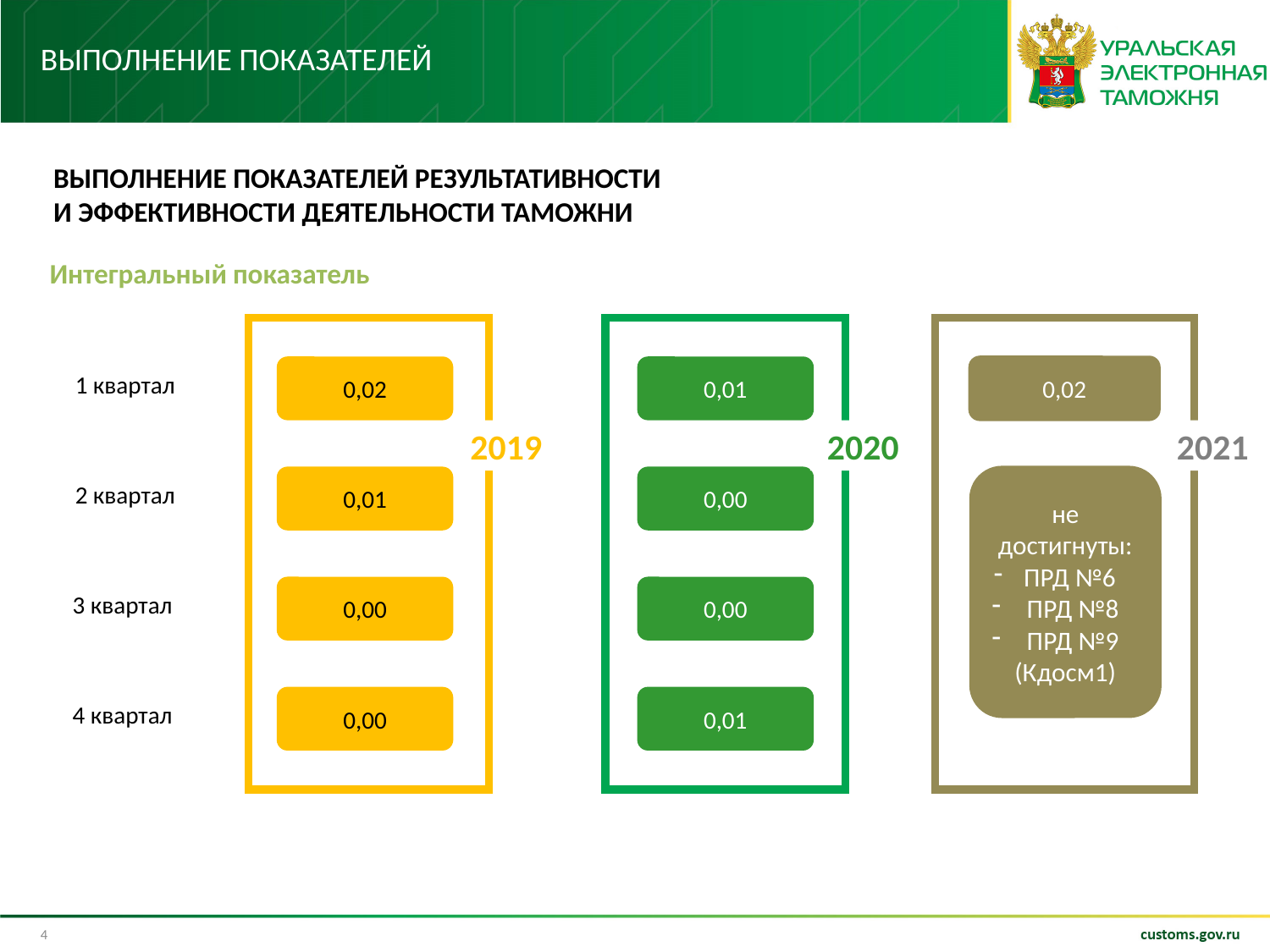

# Выполнение показателей
ВЫПОЛНЕНИЕ ПОКАЗАТЕЛЕЙ РЕЗУЛЬТАТИВНОСТИ
И ЭФФЕКТИВНОСТИ ДЕЯТЕЛЬНОСТИ ТАМОЖНИ

Интегральный показатель

0,02
2019
0,01
0,00
0,00

0,01
2020
0,00
0,00
0,01

0,02
2021
не достигнуты:
ПРД №6
 ПРД №8
 ПРД №9 (Кдосм1)
1 квартал
2 квартал
3 квартал
4 квартал
4